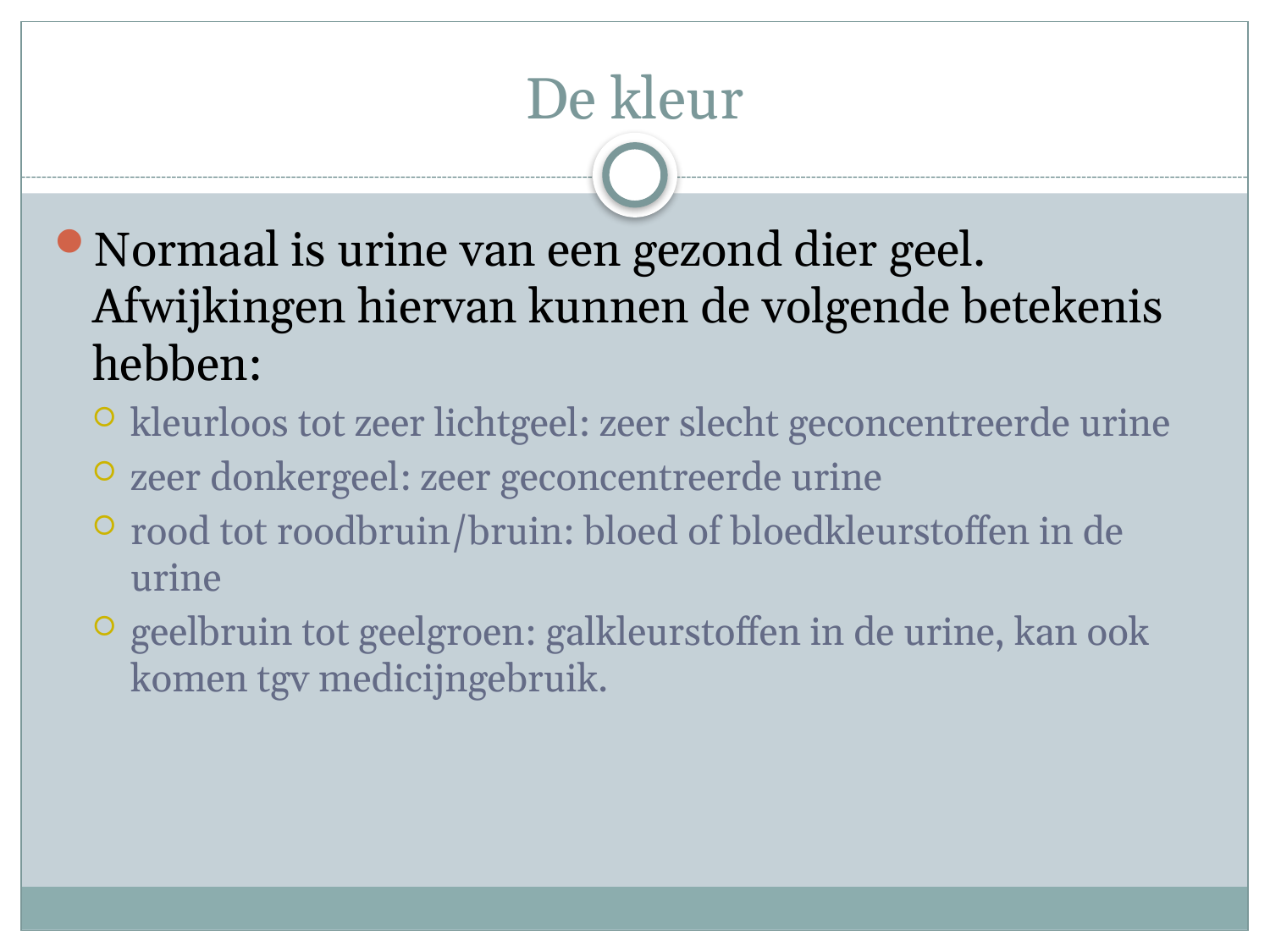

# De kleur
Normaal is urine van een gezond dier geel. Afwijkingen hiervan kunnen de volgende betekenis hebben:
kleurloos tot zeer lichtgeel: zeer slecht geconcentreerde urine
zeer donkergeel: zeer geconcentreerde urine
rood tot roodbruin/bruin: bloed of bloedkleurstoffen in de urine
geelbruin tot geelgroen: galkleurstoffen in de urine, kan ook komen tgv medicijngebruik.